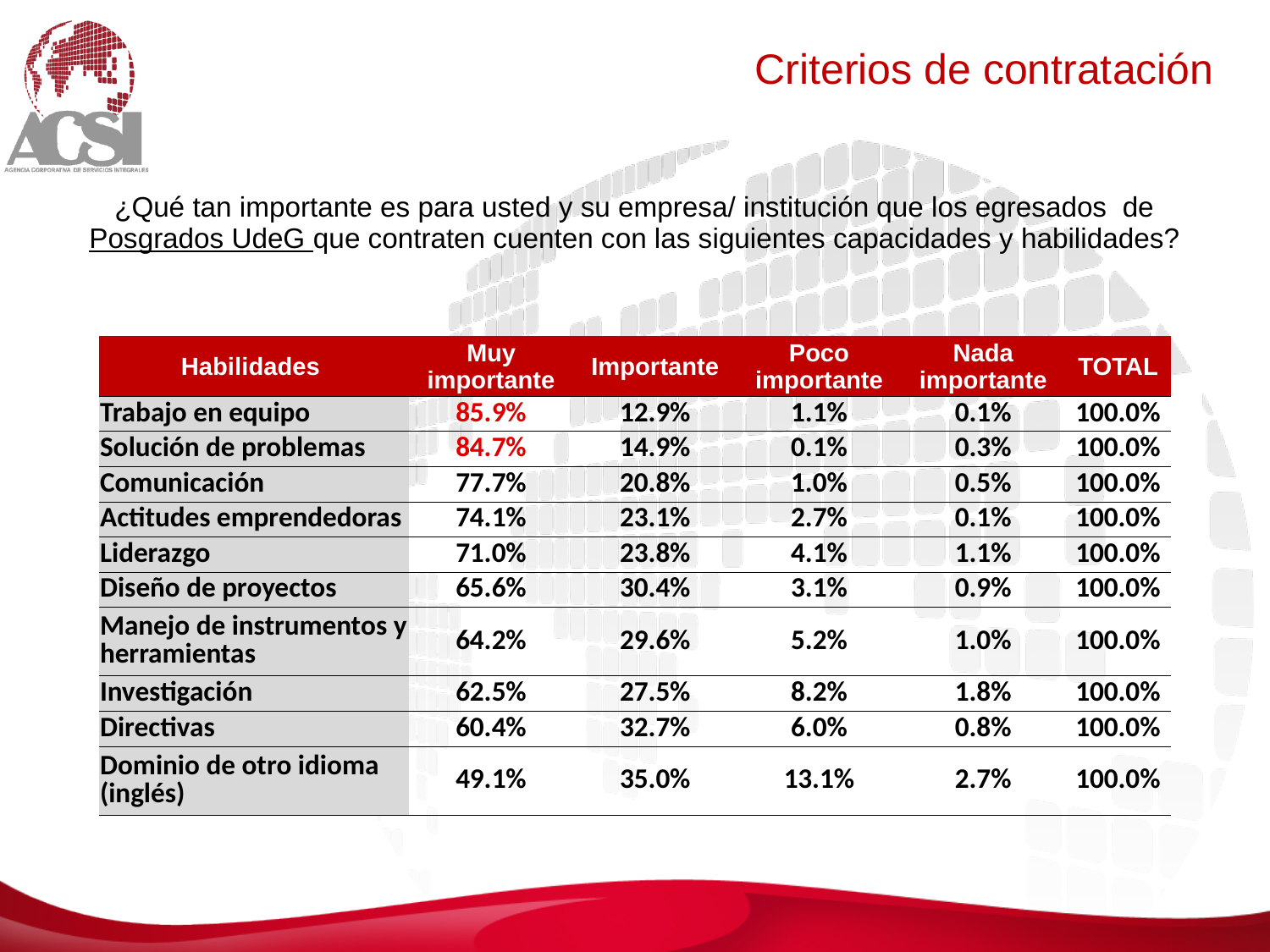

Criterios de contratación
¿Qué tan importante es para usted y su empresa/ institución que los egresados  de Posgrados UdeG que contraten cuenten con las siguientes capacidades y habilidades?
| Habilidades | Muy importante | Importante | Poco importante | Nada importante | TOTAL |
| --- | --- | --- | --- | --- | --- |
| Trabajo en equipo | 85.9% | 12.9% | 1.1% | 0.1% | 100.0% |
| Solución de problemas | 84.7% | 14.9% | 0.1% | 0.3% | 100.0% |
| Comunicación | 77.7% | 20.8% | 1.0% | 0.5% | 100.0% |
| Actitudes emprendedoras | 74.1% | 23.1% | 2.7% | 0.1% | 100.0% |
| Liderazgo | 71.0% | 23.8% | 4.1% | 1.1% | 100.0% |
| Diseño de proyectos | 65.6% | 30.4% | 3.1% | 0.9% | 100.0% |
| Manejo de instrumentos y herramientas | 64.2% | 29.6% | 5.2% | 1.0% | 100.0% |
| Investigación | 62.5% | 27.5% | 8.2% | 1.8% | 100.0% |
| Directivas | 60.4% | 32.7% | 6.0% | 0.8% | 100.0% |
| Dominio de otro idioma (inglés) | 49.1% | 35.0% | 13.1% | 2.7% | 100.0% |